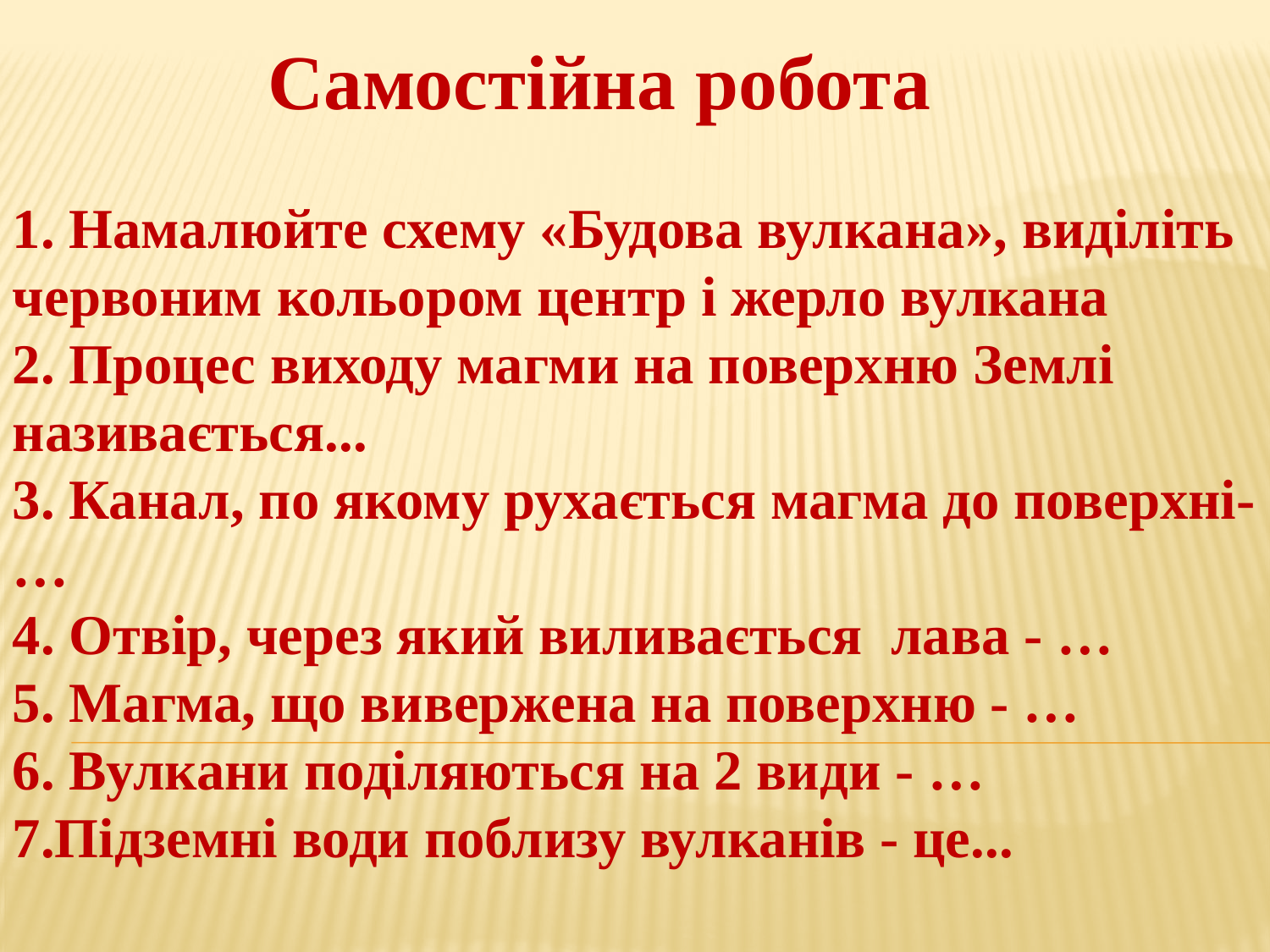

Самостійна робота
1. Намалюйте схему «Будова вулкана», виділіть червоним кольором центр і жерло вулкана
2. Процес виходу магми на поверхню Землі називається...
3. Канал, по якому рухається магма до поверхні- …
4. Отвір, через який виливається  лава - …
5. Магма, що вивержена на поверхню - …
6. Вулкани поділяються на 2 види - …
7.Підземні води поблизу вулканів - це...